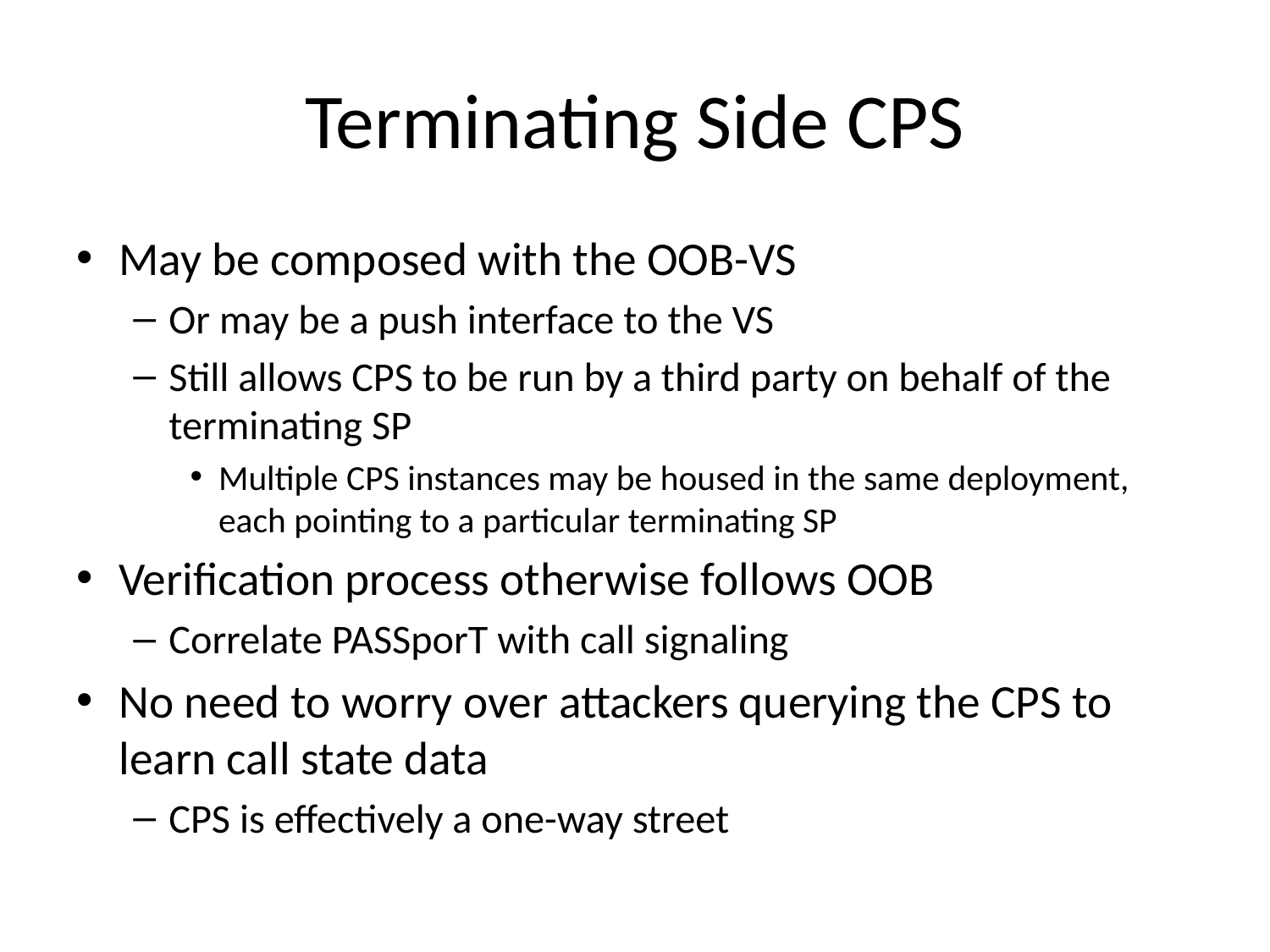

# Terminating Side CPS
May be composed with the OOB-VS
Or may be a push interface to the VS
Still allows CPS to be run by a third party on behalf of the terminating SP
Multiple CPS instances may be housed in the same deployment, each pointing to a particular terminating SP
Verification process otherwise follows OOB
Correlate PASSporT with call signaling
No need to worry over attackers querying the CPS to learn call state data
CPS is effectively a one-way street